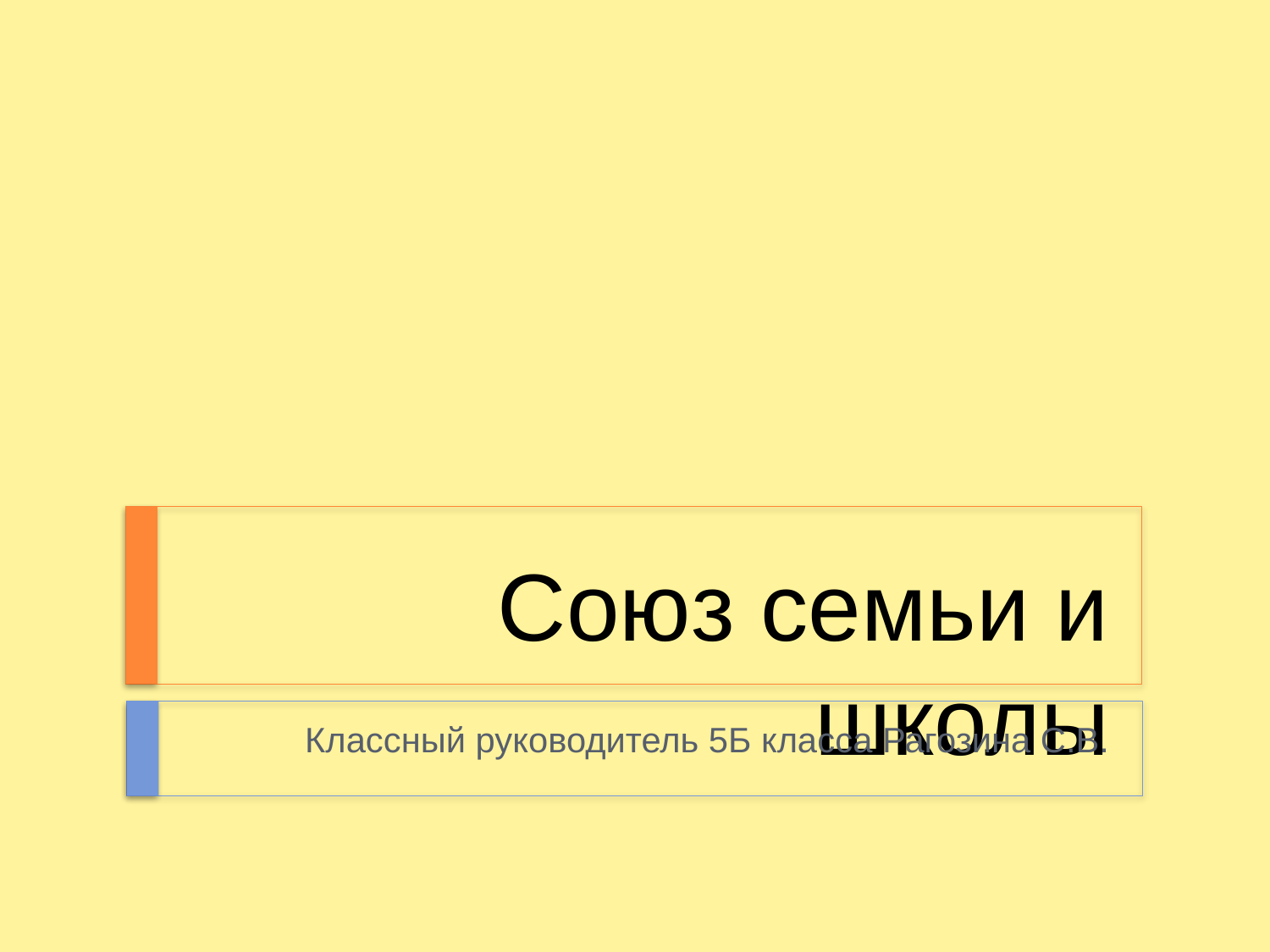

# Союз семьи и школы
Классный руководитель 5Б класса Рагозина С.В.